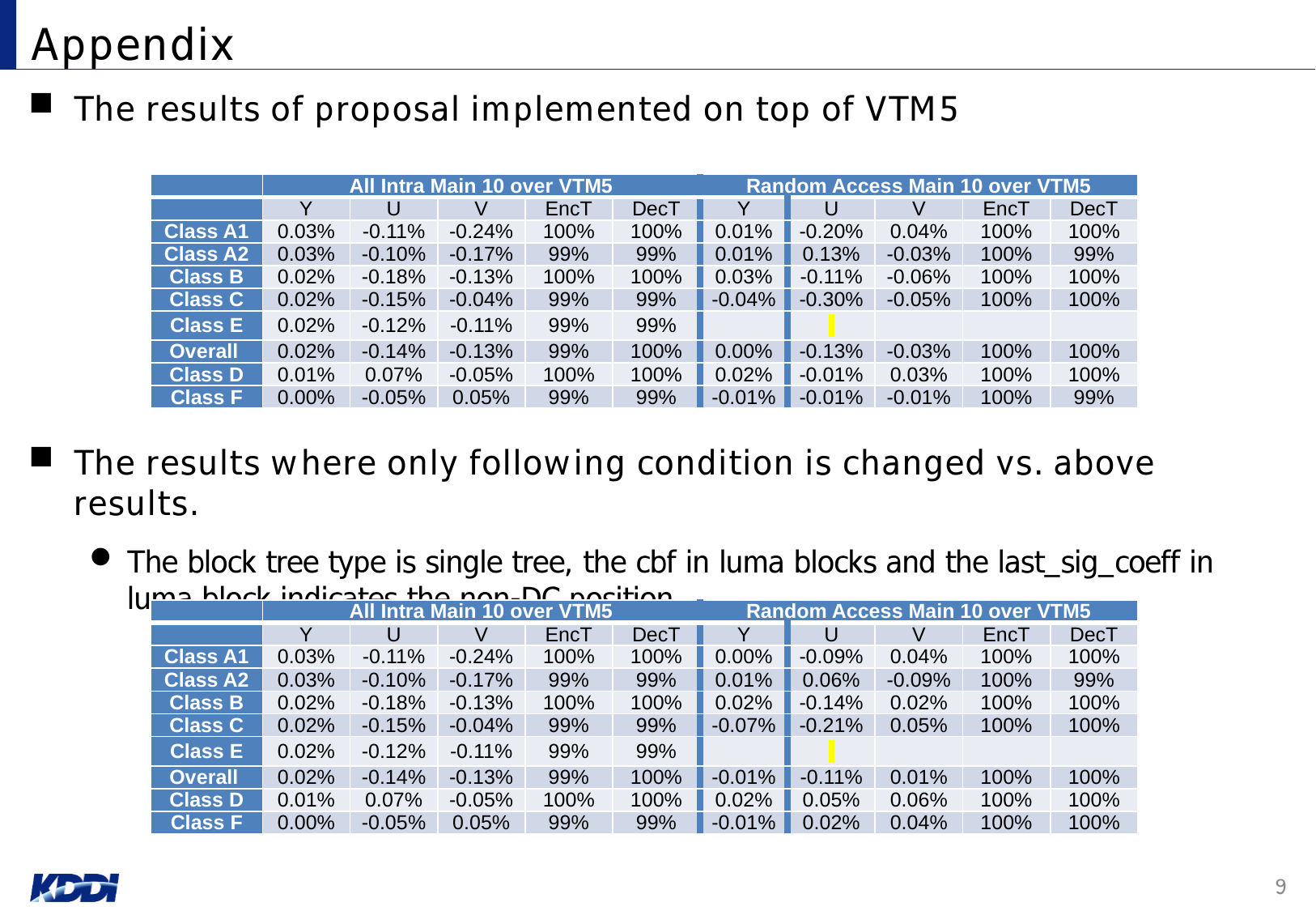

# Appendix
The results of proposal implemented on top of VTM5

The results where only following condition is changed vs. above results.
The block tree type is single tree, the cbf in luma blocks and the last_sig_coeff in luma block indicates the non-DC position.

|  | All Intra Main 10 over VTM5 |  |  |  |  | Random Access Main 10 over VTM5 |  |  |  |  |
| --- | --- | --- | --- | --- | --- | --- | --- | --- | --- | --- |
|  | Y | U | V | EncT | DecT | Y | U | V | EncT | DecT |
| Class A1 | 0.03% | -0.11% | -0.24% | 100% | 100% | 0.01% | -0.20% | 0.04% | 100% | 100% |
| Class A2 | 0.03% | -0.10% | -0.17% | 99% | 99% | 0.01% | 0.13% | -0.03% | 100% | 99% |
| Class B | 0.02% | -0.18% | -0.13% | 100% | 100% | 0.03% | -0.11% | -0.06% | 100% | 100% |
| Class C | 0.02% | -0.15% | -0.04% | 99% | 99% | -0.04% | -0.30% | -0.05% | 100% | 100% |
| Class E | 0.02% | -0.12% | -0.11% | 99% | 99% |  |  |  |  |  |
| Overall | 0.02% | -0.14% | -0.13% | 99% | 100% | 0.00% | -0.13% | -0.03% | 100% | 100% |
| Class D | 0.01% | 0.07% | -0.05% | 100% | 100% | 0.02% | -0.01% | 0.03% | 100% | 100% |
| Class F | 0.00% | -0.05% | 0.05% | 99% | 99% | -0.01% | -0.01% | -0.01% | 100% | 99% |
|  | All Intra Main 10 over VTM5 |  |  |  |  | Random Access Main 10 over VTM5 |  |  |  |  |
| --- | --- | --- | --- | --- | --- | --- | --- | --- | --- | --- |
|  | Y | U | V | EncT | DecT | Y | U | V | EncT | DecT |
| Class A1 | 0.03% | -0.11% | -0.24% | 100% | 100% | 0.00% | -0.09% | 0.04% | 100% | 100% |
| Class A2 | 0.03% | -0.10% | -0.17% | 99% | 99% | 0.01% | 0.06% | -0.09% | 100% | 99% |
| Class B | 0.02% | -0.18% | -0.13% | 100% | 100% | 0.02% | -0.14% | 0.02% | 100% | 100% |
| Class C | 0.02% | -0.15% | -0.04% | 99% | 99% | -0.07% | -0.21% | 0.05% | 100% | 100% |
| Class E | 0.02% | -0.12% | -0.11% | 99% | 99% |  |  |  |  |  |
| Overall | 0.02% | -0.14% | -0.13% | 99% | 100% | -0.01% | -0.11% | 0.01% | 100% | 100% |
| Class D | 0.01% | 0.07% | -0.05% | 100% | 100% | 0.02% | 0.05% | 0.06% | 100% | 100% |
| Class F | 0.00% | -0.05% | 0.05% | 99% | 99% | -0.01% | 0.02% | 0.04% | 100% | 100% |
9